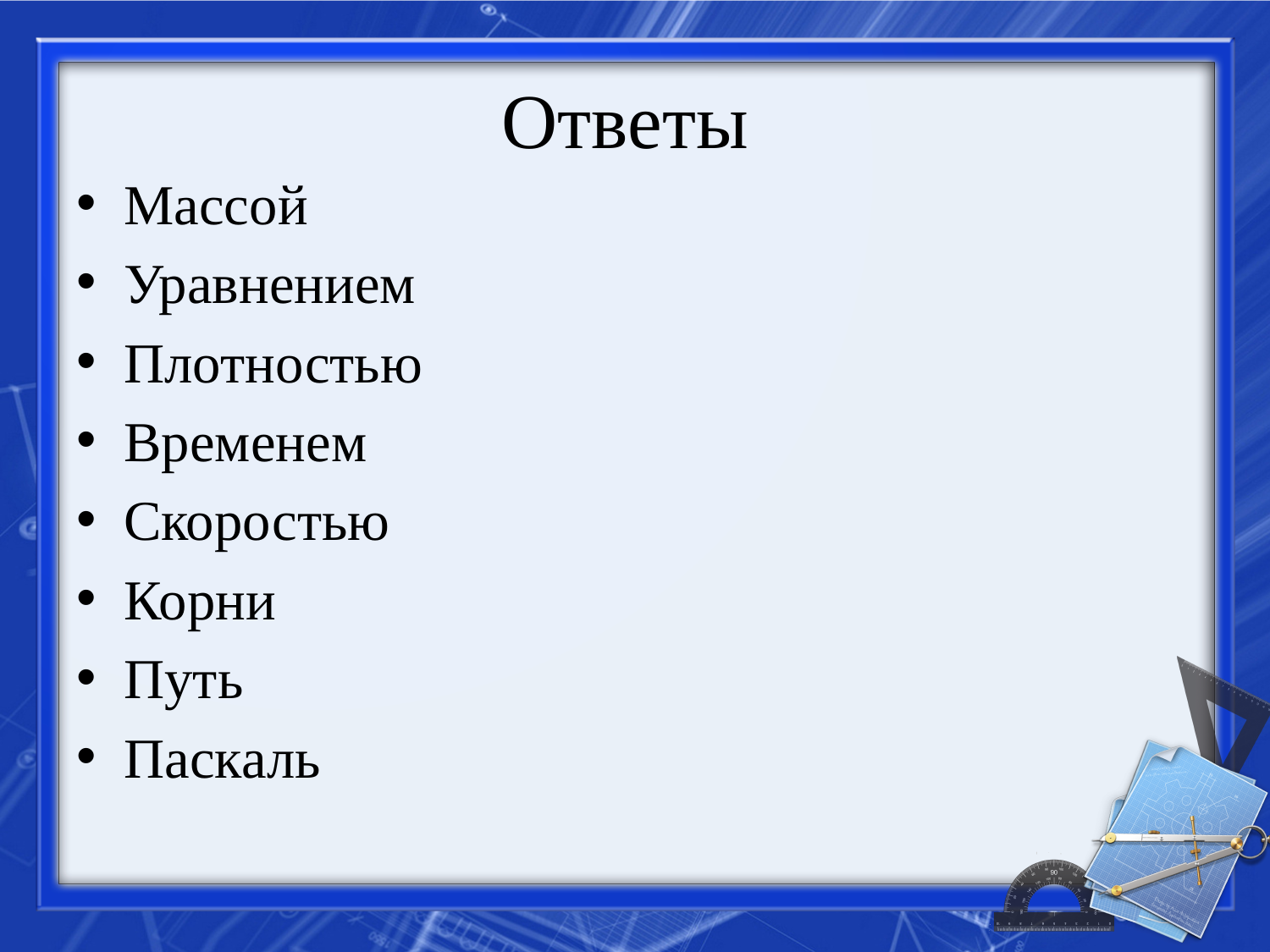

# Ответы
Массой
Уравнением
Плотностью
Временем
Скоростью
Корни
Путь
Паскаль